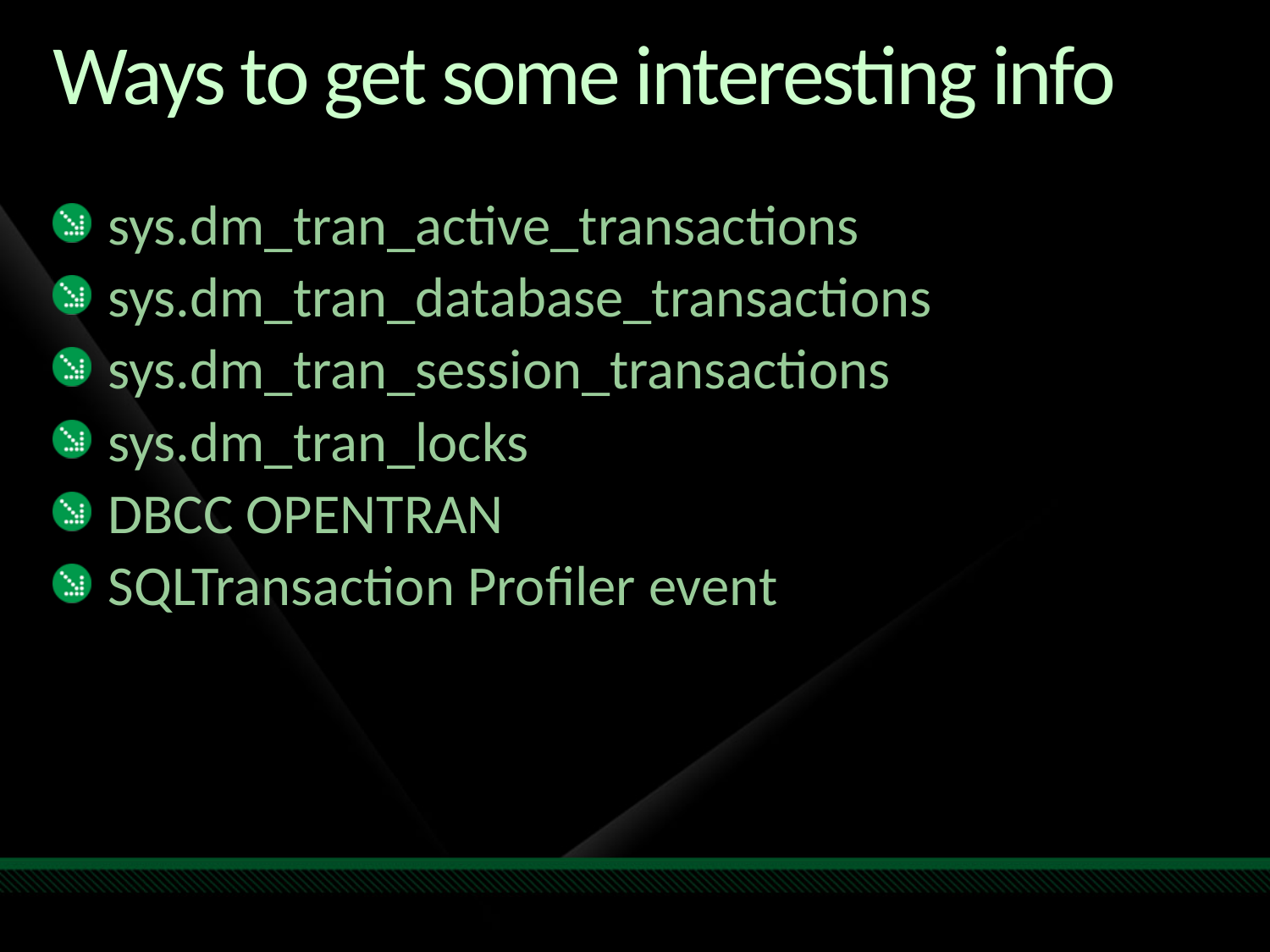

# Ways to get some interesting info
sys.dm_tran_active_transactions
sys.dm_tran_database_transactions
sys.dm_tran_session_transactions
sys.dm_tran_locks
DBCC OPENTRAN
SQLTransaction Profiler event